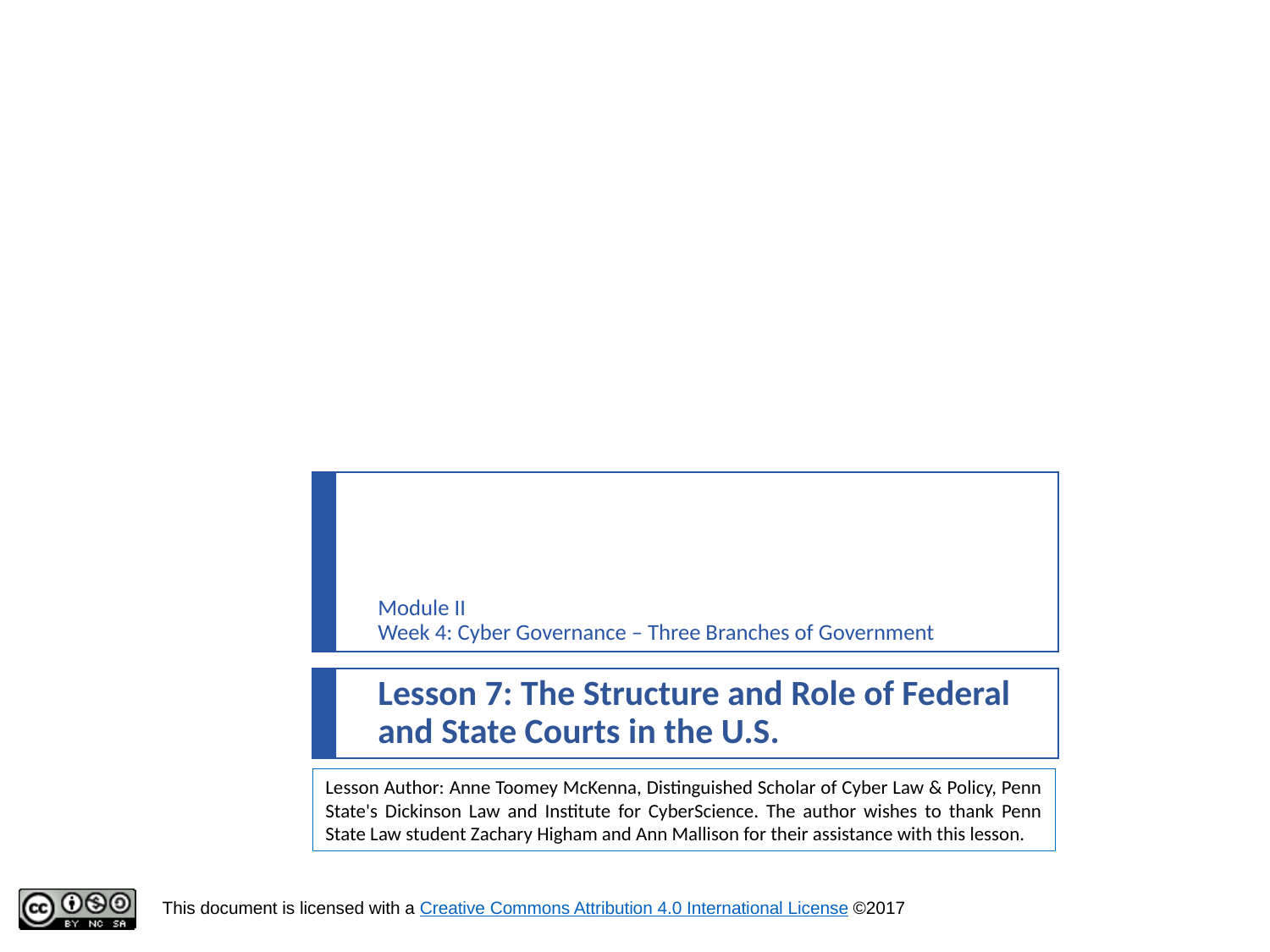

# Module II Week 4: Cyber Governance – Three Branches of Government
Lesson 7: The Structure and Role of Federal and State Courts in the U.S.
Lesson Author: Anne Toomey McKenna, Distinguished Scholar of Cyber Law & Policy, Penn State's Dickinson Law and Institute for CyberScience. The author wishes to thank Penn State Law student Zachary Higham and Ann Mallison for their assistance with this lesson.